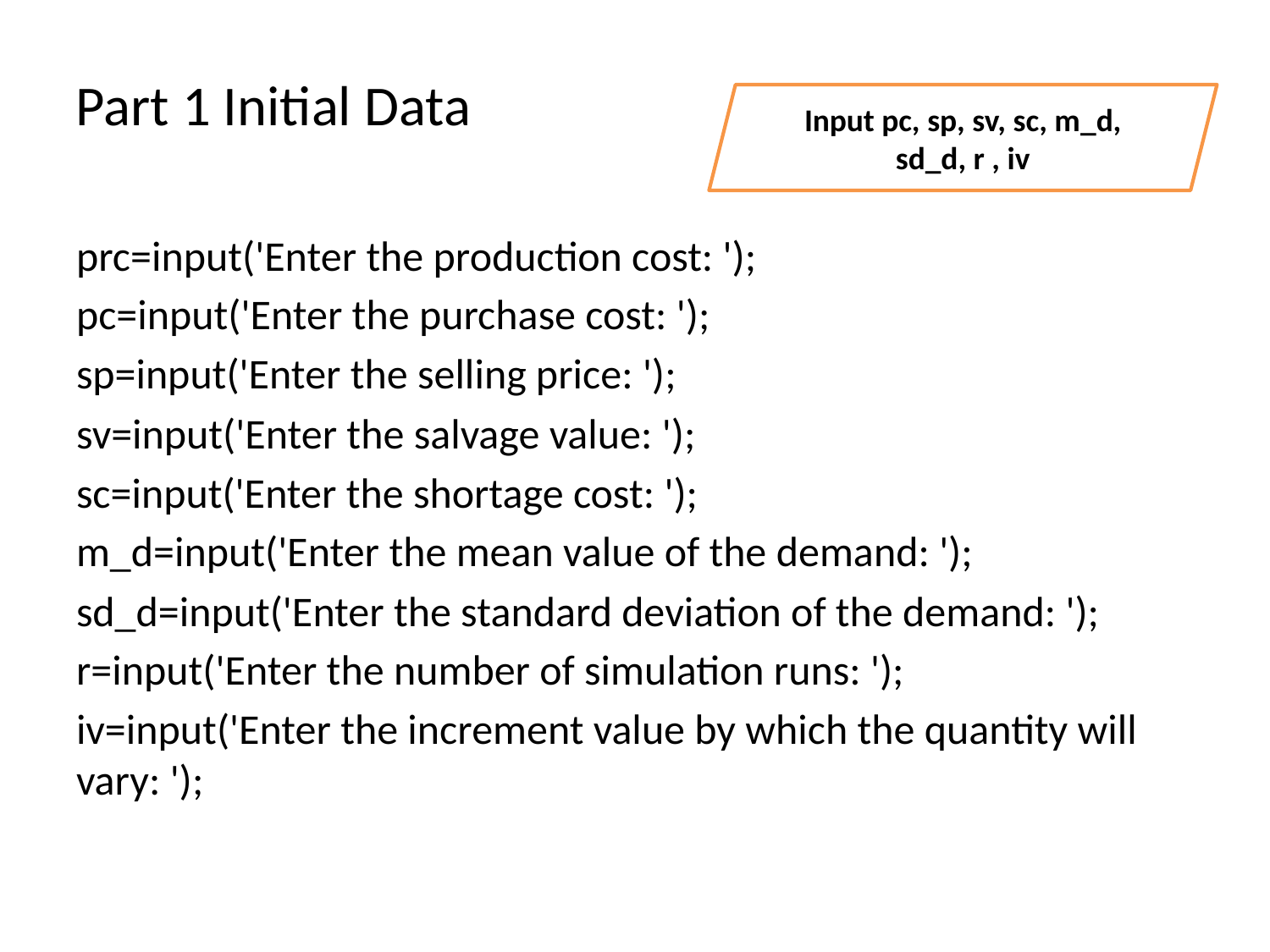

Part 1 Initial Data
Input pc, sp, sv, sc, m_d, sd_d, r , iv
prc=input('Enter the production cost: ');
pc=input('Enter the purchase cost: ');
sp=input('Enter the selling price: ');
sv=input('Enter the salvage value: ');
sc=input('Enter the shortage cost: ');
m_d=input('Enter the mean value of the demand: ');
sd_d=input('Enter the standard deviation of the demand: ');
r=input('Enter the number of simulation runs: ');
iv=input('Enter the increment value by which the quantity will vary: ');